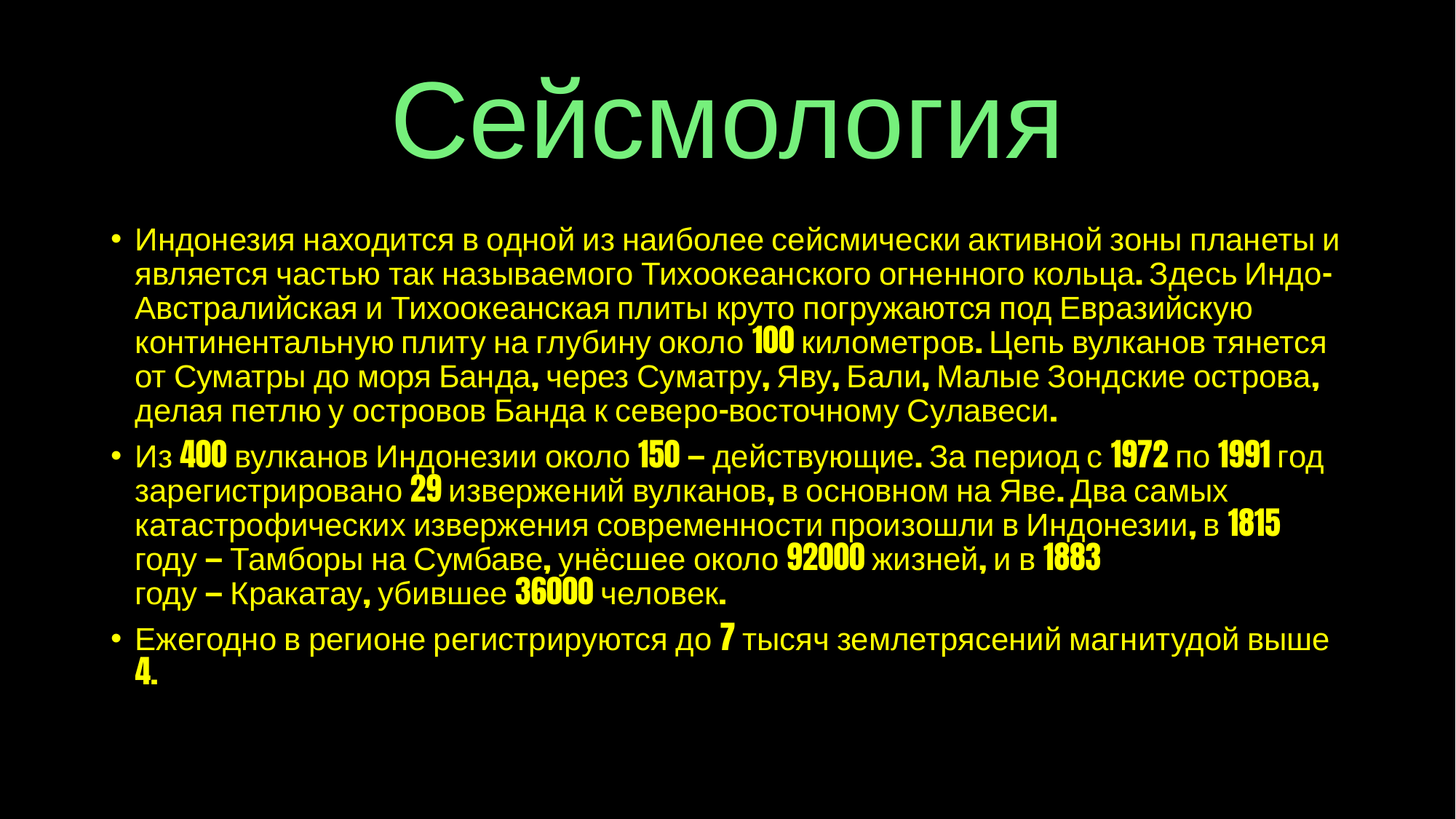

# Сейсмология
Индонезия находится в одной из наиболее сейсмически активной зоны планеты и является частью так называемого Тихоокеанского огненного кольца. Здесь Индо-Австралийская и Тихоокеанская плиты круто погружаются под Евразийскую континентальную плиту на глубину около 100 километров. Цепь вулканов тянется от Суматры до моря Банда, через Суматру, Яву, Бали, Малые Зондские острова, делая петлю у островов Банда к северо-восточному Сулавеси.
Из 400 вулканов Индонезии около 150 — действующие. За период с 1972 по 1991 год зарегистрировано 29 извержений вулканов, в основном на Яве. Два самых катастрофических извержения современности произошли в Индонезии, в 1815 году — Тамборы на Сумбаве, унёсшее около 92000 жизней, и в 1883 году — Кракатау, убившее 36000 человек.
Ежегодно в регионе регистрируются до 7 тысяч землетрясений магнитудой выше 4.